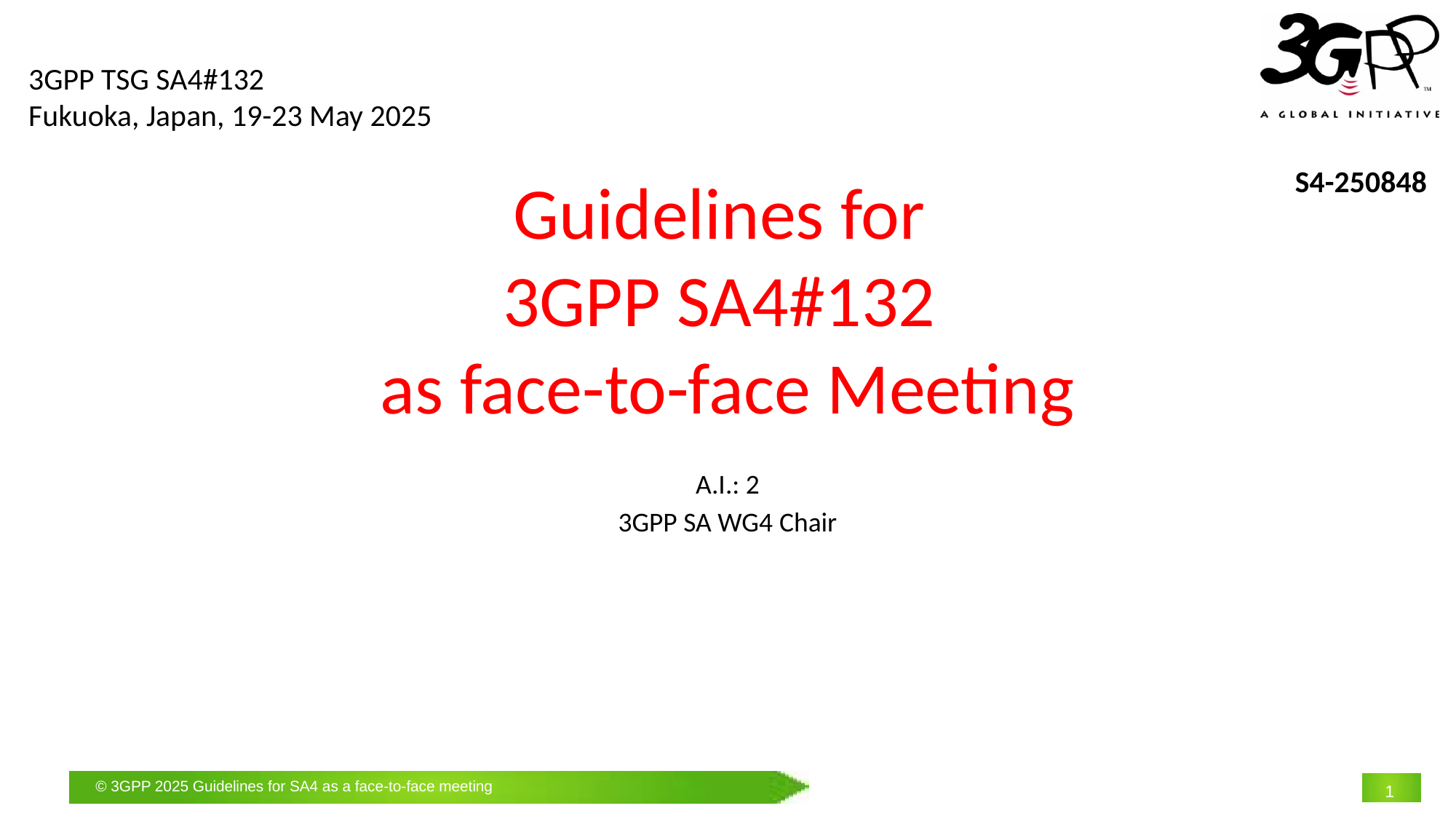

3GPP TSG SA4#132
Fukuoka, Japan, 19-23 May 2025
S4-250848
# Guidelines for 3GPP SA4#132 as face-to-face Meeting
A.I.: 2
3GPP SA WG4 Chair
1